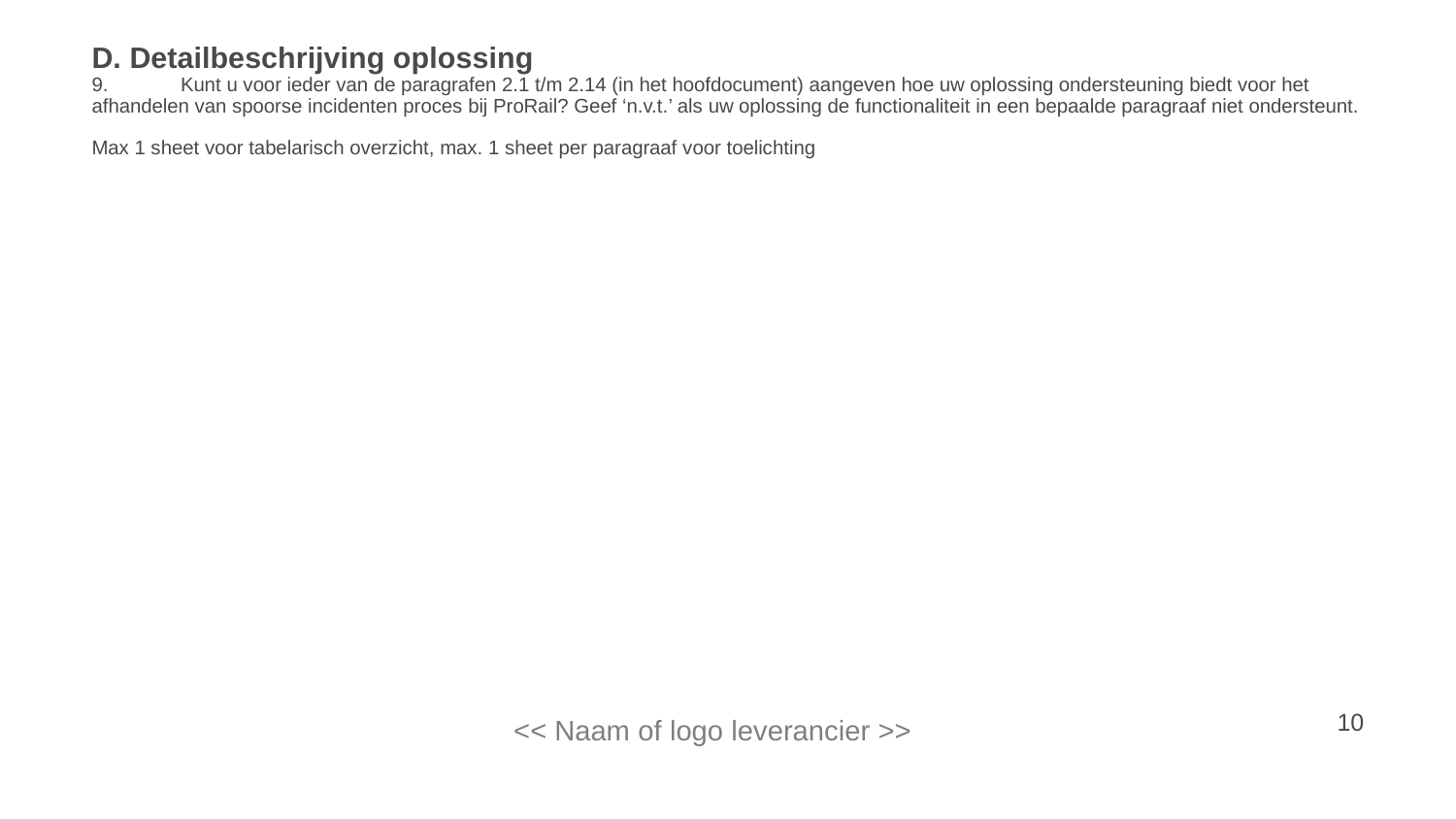

# D. Detailbeschrijving oplossing 9.	Kunt u voor ieder van de paragrafen 2.1 t/m 2.14 (in het hoofdocument) aangeven hoe uw oplossing ondersteuning biedt voor het afhandelen van spoorse incidenten proces bij ProRail? Geef ‘n.v.t.’ als uw oplossing de functionaliteit in een bepaalde paragraaf niet ondersteunt. Max 1 sheet voor tabelarisch overzicht, max. 1 sheet per paragraaf voor toelichting
<< Naam of logo leverancier >>